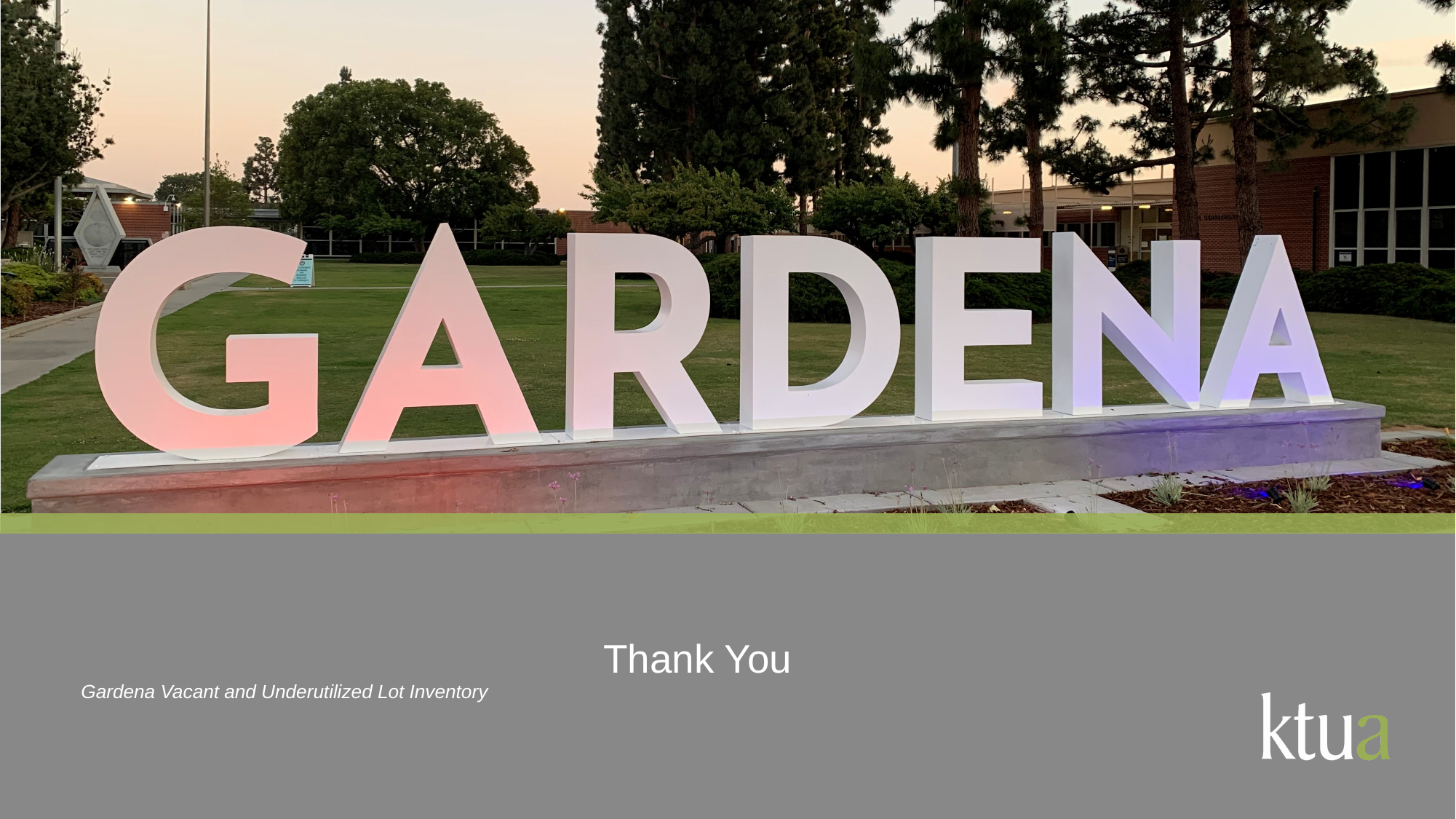

Thank You
Gardena Vacant and Underutilized Lot Inventory